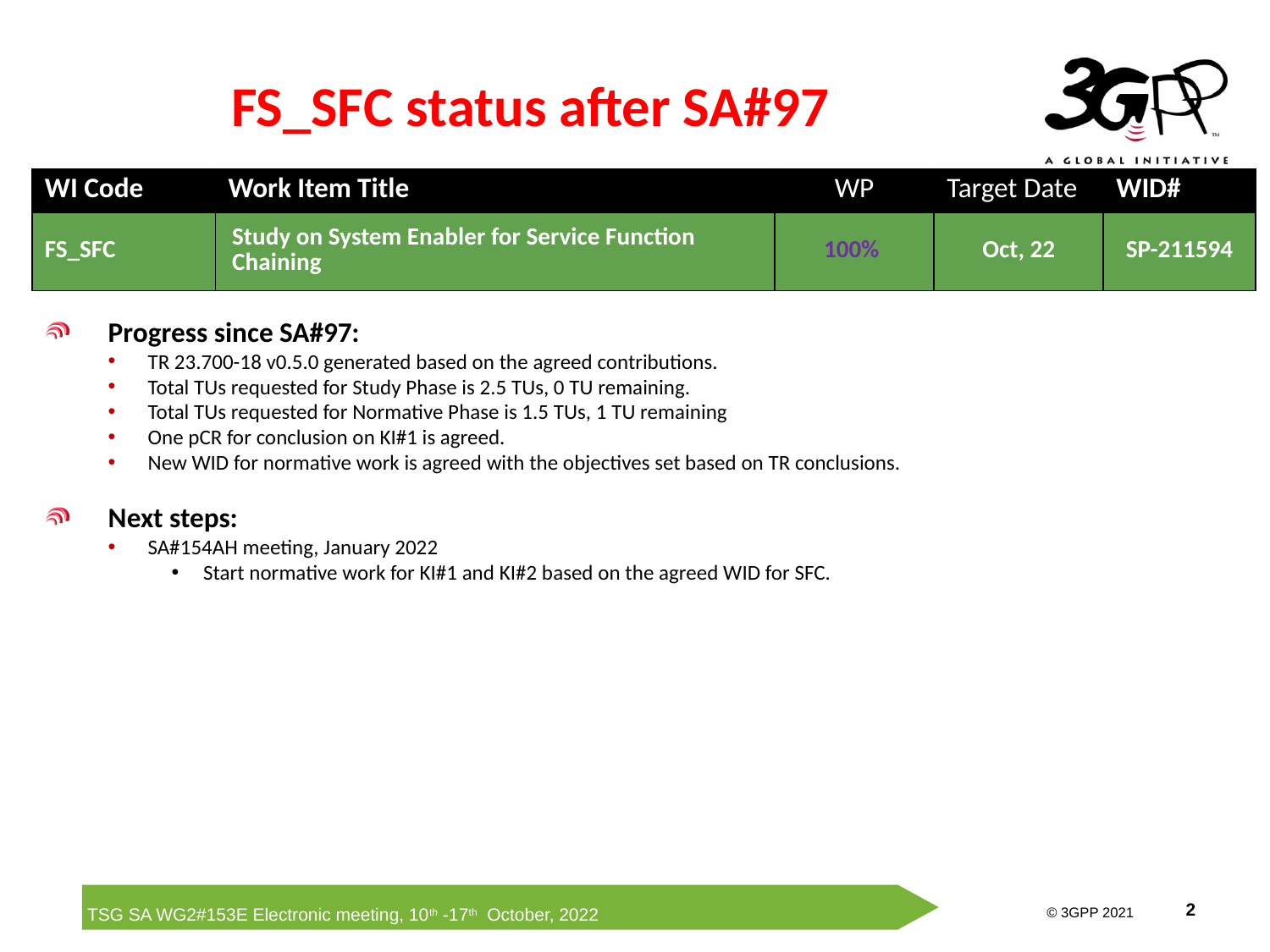

# FS_SFC status after SA#97
| WI Code | Work Item Title | WP | Target Date | WID# |
| --- | --- | --- | --- | --- |
| FS\_SFC | Study on System Enabler for Service Function Chaining | 100% | Oct, 22 | SP-211594 |
Progress since SA#97:
TR 23.700-18 v0.5.0 generated based on the agreed contributions.
Total TUs requested for Study Phase is 2.5 TUs, 0 TU remaining.
Total TUs requested for Normative Phase is 1.5 TUs, 1 TU remaining
One pCR for conclusion on KI#1 is agreed.
New WID for normative work is agreed with the objectives set based on TR conclusions.

Next steps:
SA#154AH meeting, January 2022
Start normative work for KI#1 and KI#2 based on the agreed WID for SFC.